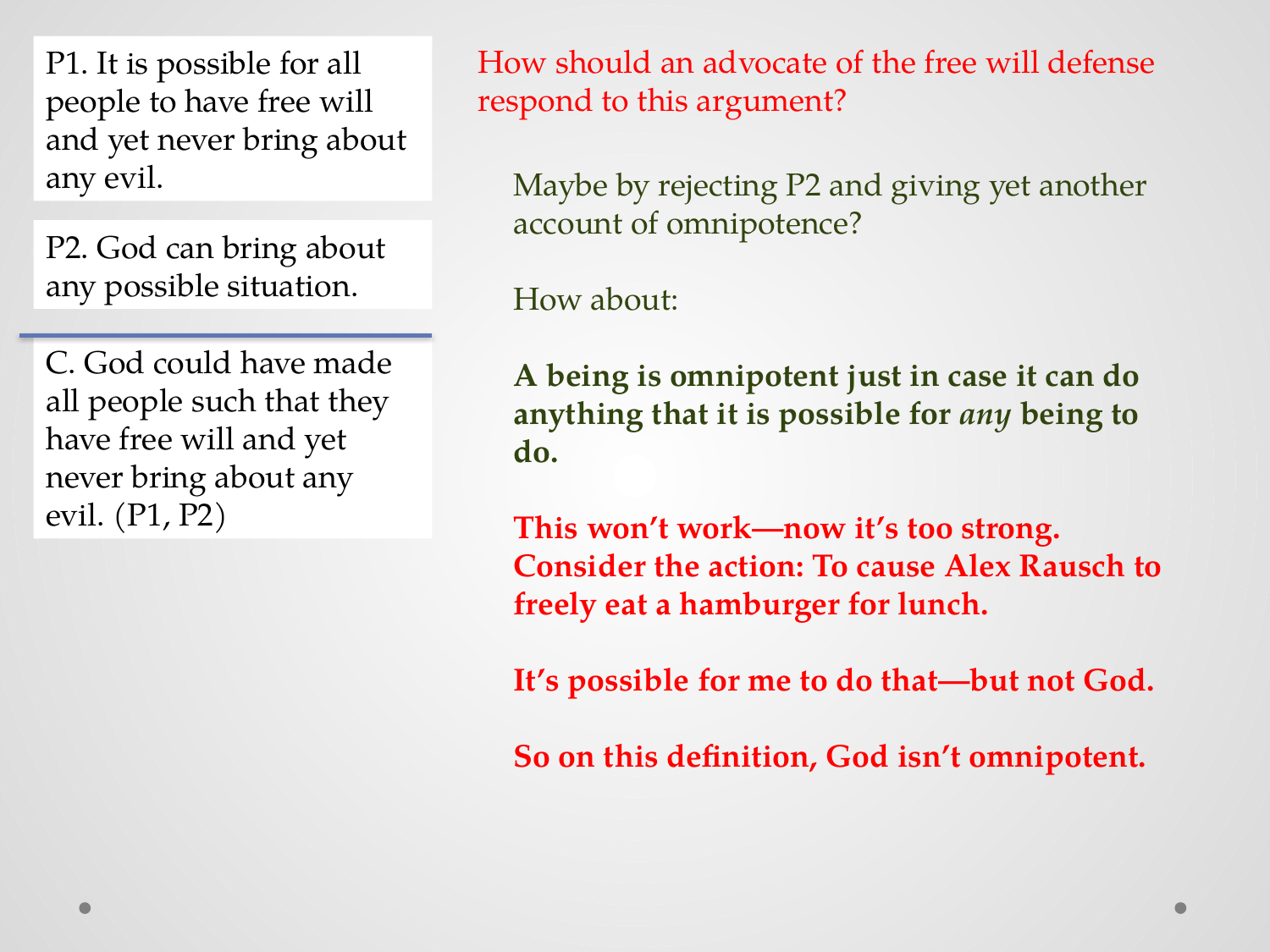

How should an advocate of the free will defense  respond to this argument?
P1. It is possible for all people to have free will and yet never bring about any evil.
Maybe by rejecting P2 and giving yet another account of omnipotence?

How about:

A being is omnipotent just in case it can do anything that it is possible for any being to do.

This won’t work—now it’s too strong. Consider the action: To cause Alex Rausch to freely eat a hamburger for lunch.

It’s possible for me to do that—but not God.

So on this definition, God isn’t omnipotent.

P2. God can bring about any possible situation.
C. God could have made all people such that they have free will and yet never bring about any evil. (P1, P2)